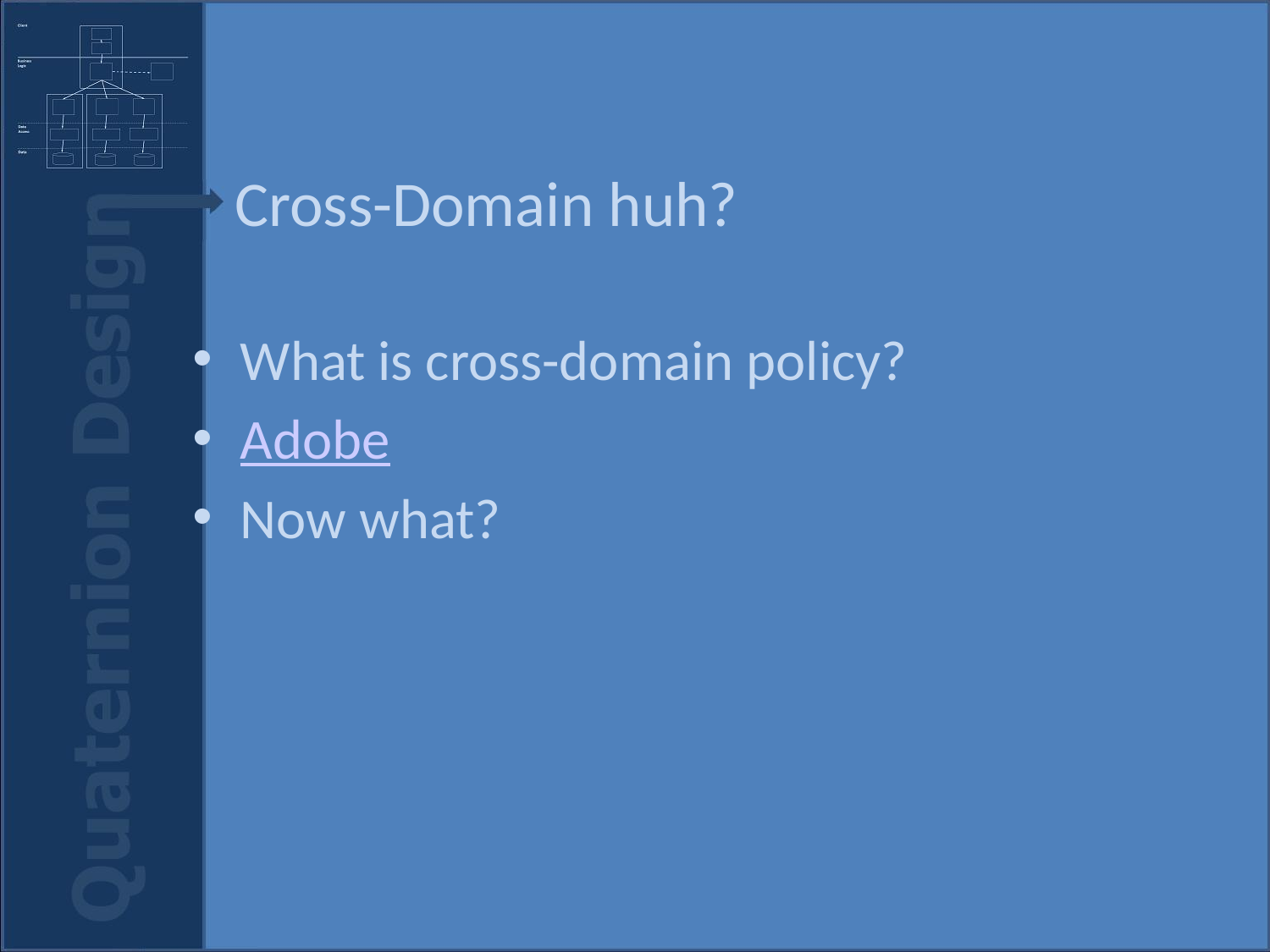

# Cross-Domain huh?
What is cross-domain policy?
Adobe
Now what?